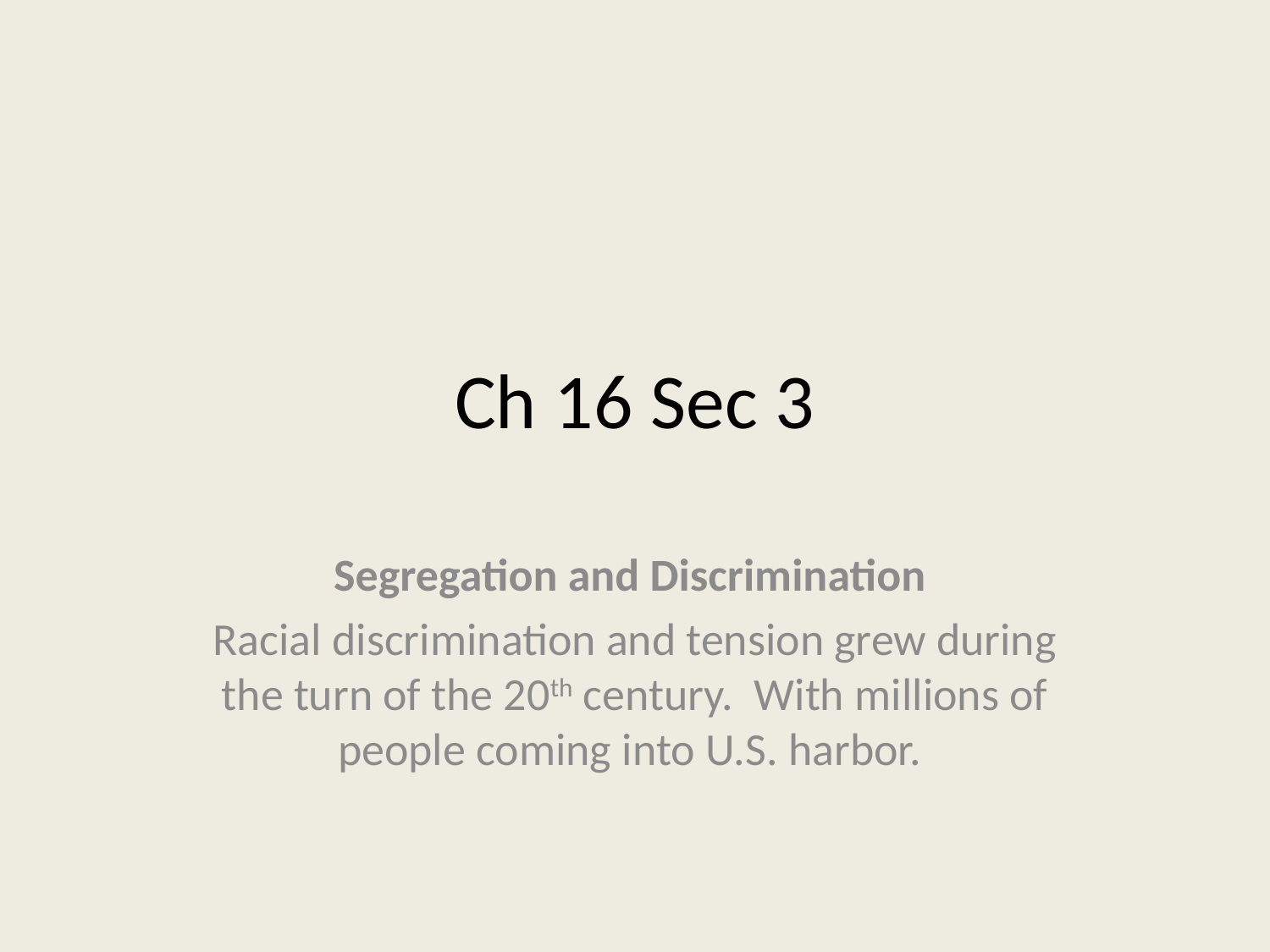

# Ch 16 Sec 3
Segregation and Discrimination
Racial discrimination and tension grew during the turn of the 20th century.  With millions of people coming into U.S. harbor.